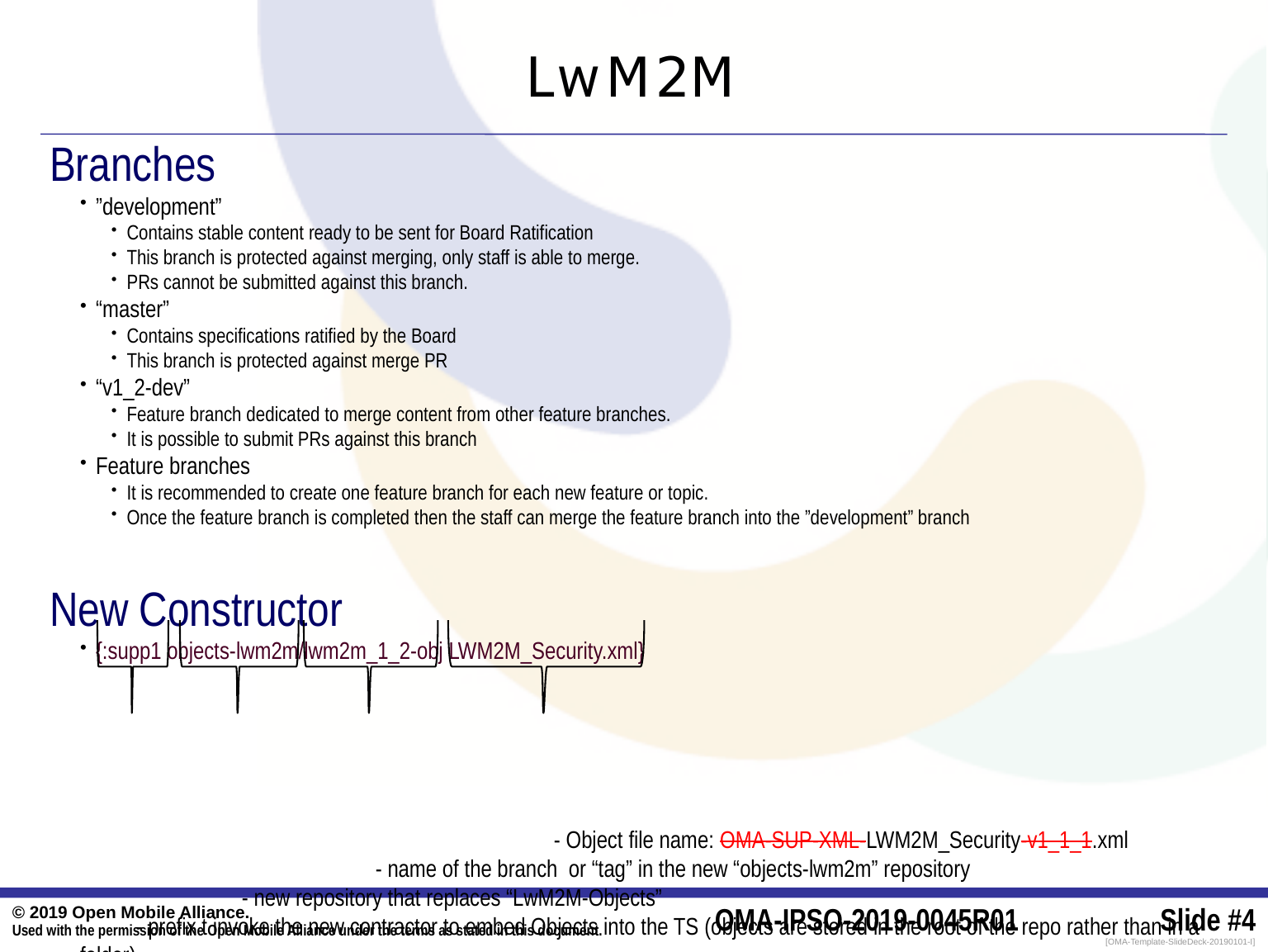

# LwM2M
Branches
”development”
Contains stable content ready to be sent for Board Ratification
This branch is protected against merging, only staff is able to merge.
PRs cannot be submitted against this branch.
“master”
Contains specifications ratified by the Board
This branch is protected against merge PR
“v1_2-dev”
Feature branch dedicated to merge content from other feature branches.
It is possible to submit PRs against this branch
Feature branches
It is recommended to create one feature branch for each new feature or topic.
Once the feature branch is completed then the staff can merge the feature branch into the ”development” branch

New Constructor
{:supp1 objects-lwm2m/lwm2m_1_2-obj LWM2M_Security.xml}

                                                                                     - Object file name: OMA-SUP-XML-LWM2M_Security-v1_1_1.xml
                                                     - name of the branch  or “tag” in the new “objects-lwm2m” repository
                             - new repository that replaces “LwM2M-Objects”
          - prefix t invoke the new contractor to embed Objects into the TS (objects are stored in the root of the repo rather than in a folder)